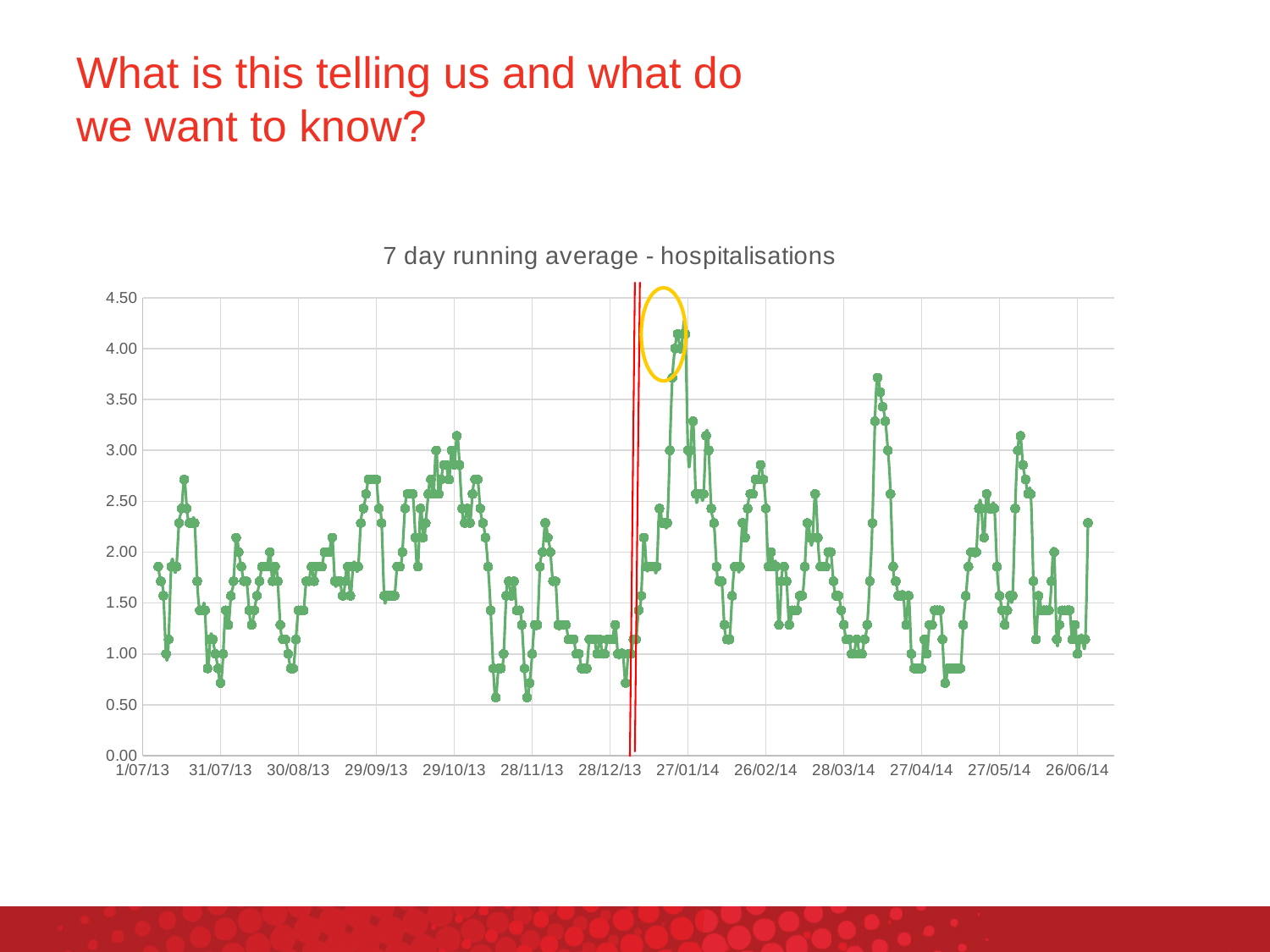

# What is this telling us and what do we want to know?

### Chart: 7 day running average - hospitalisations

| Category |  |
|---|---|